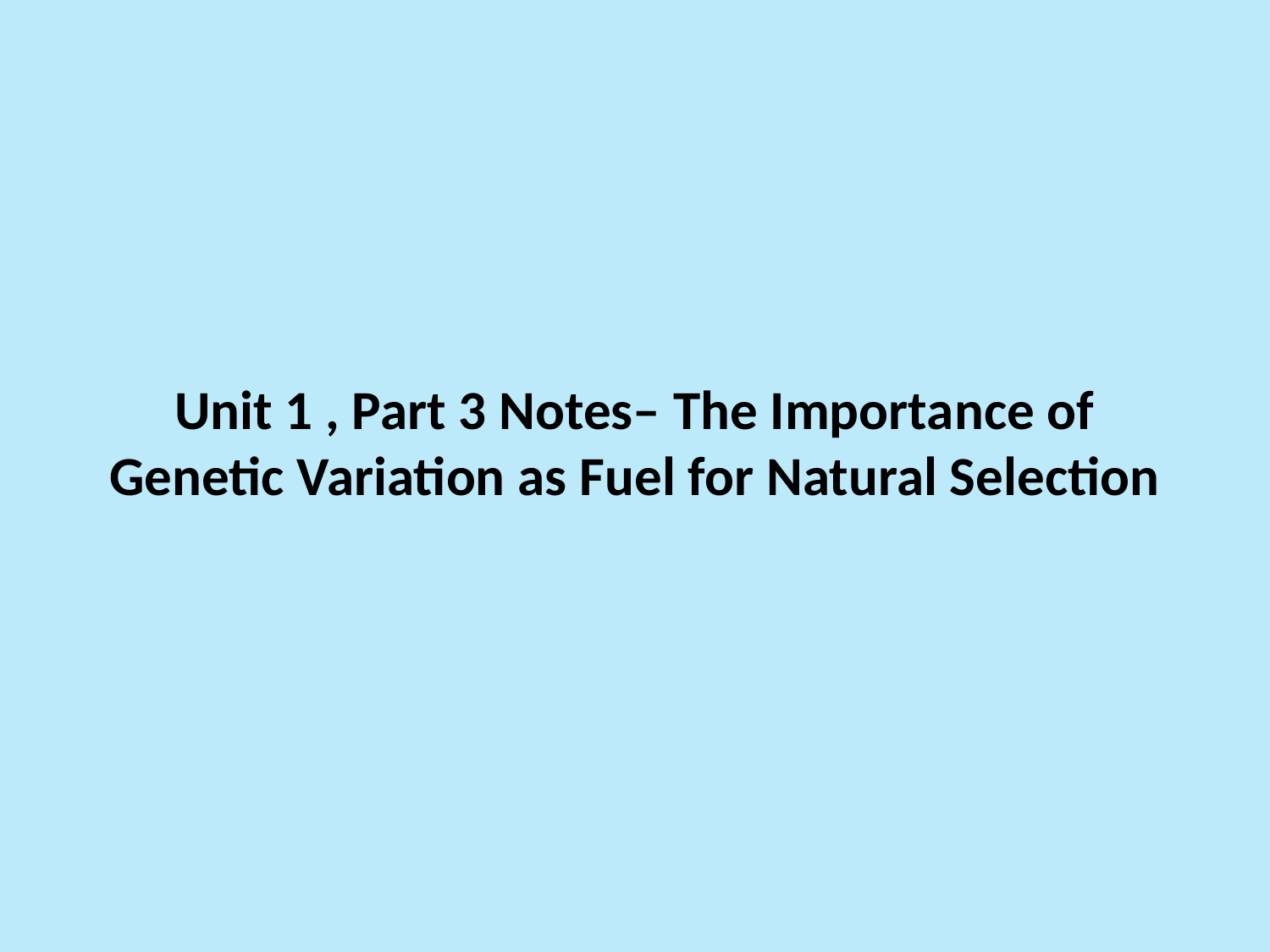

# Unit 1 , Part 3 Notes– The Importance of Genetic Variation as Fuel for Natural Selection